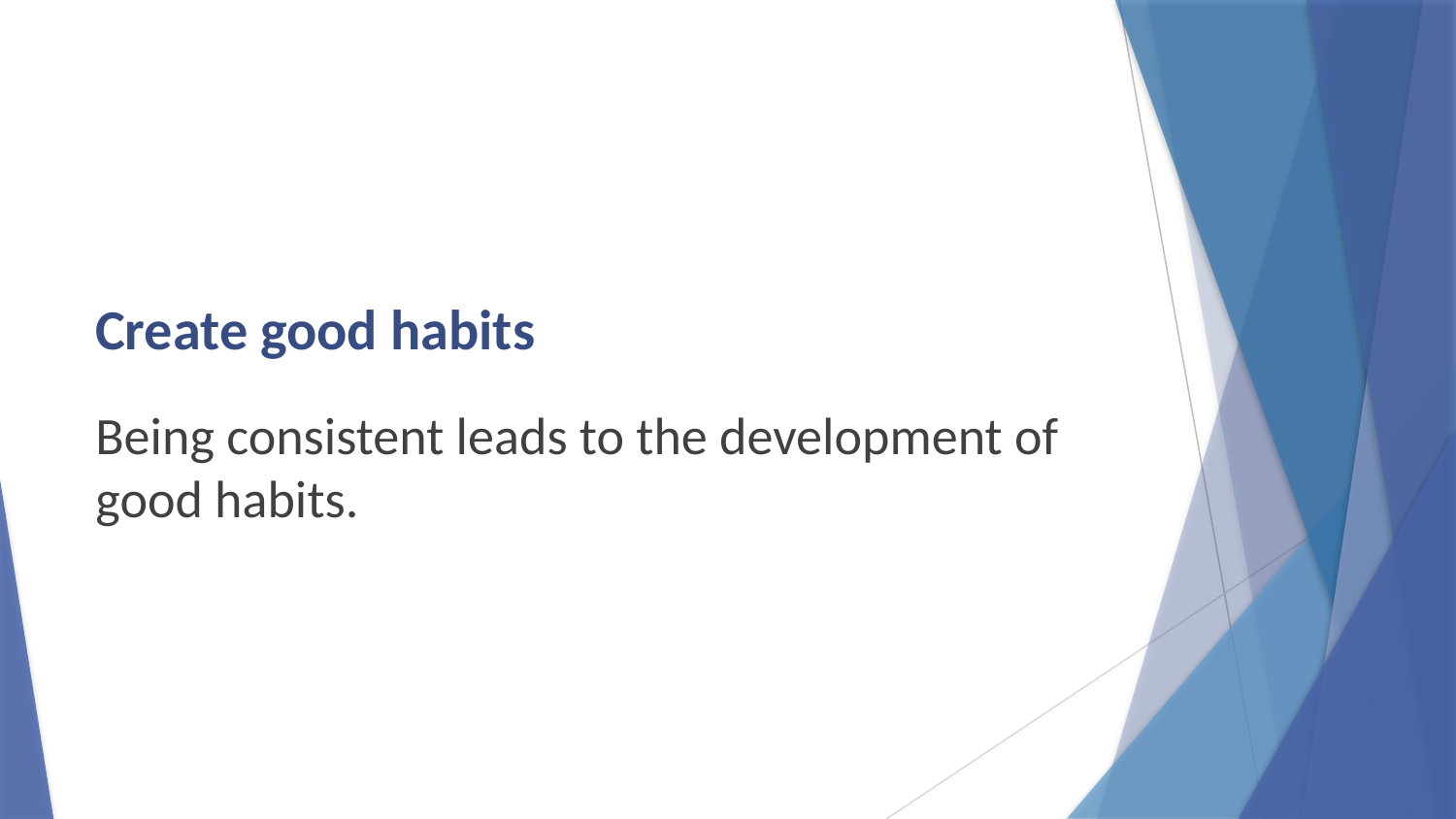

# Create good habits
Being consistent leads to the development of good habits.